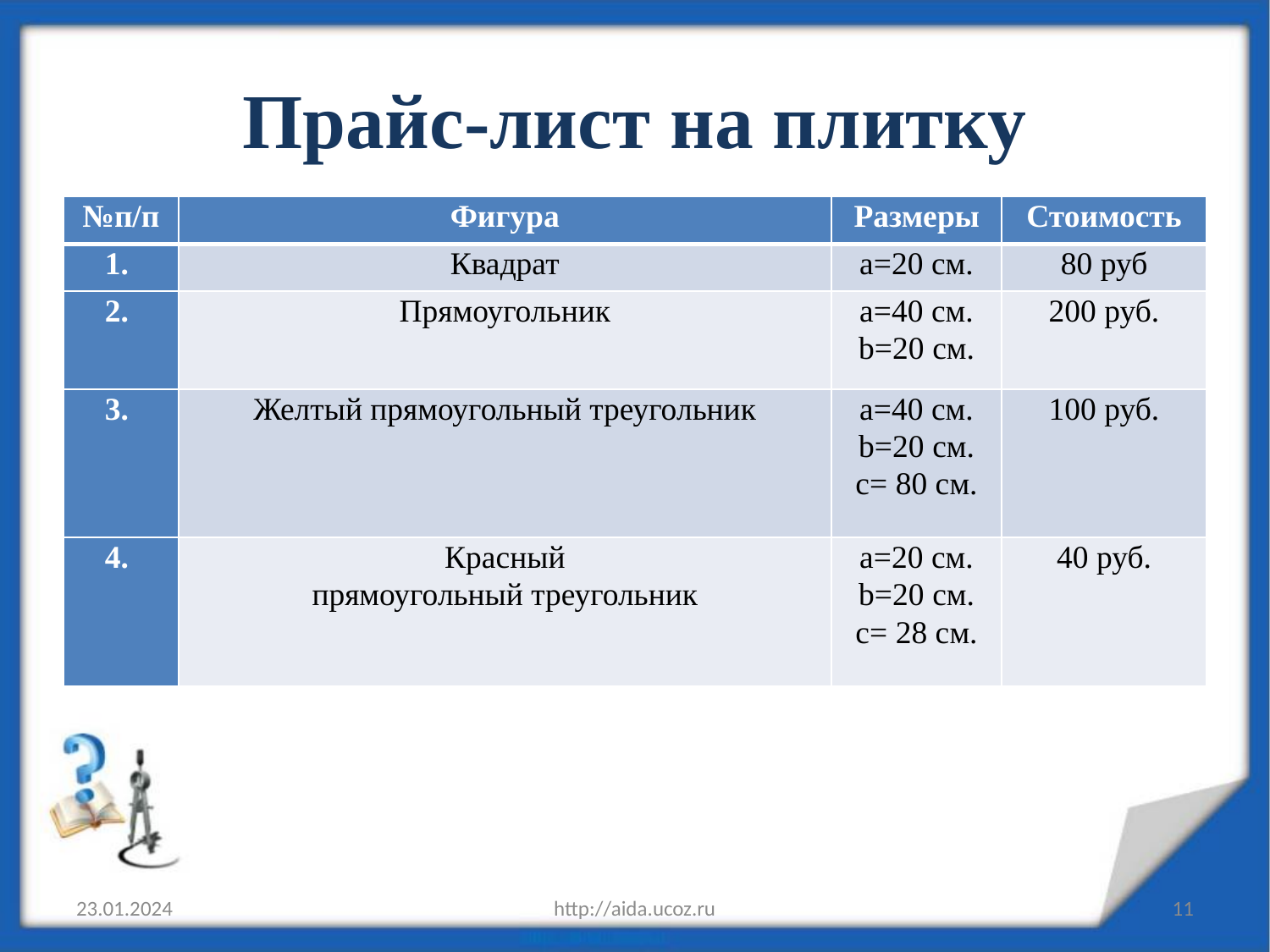

# Прайс-лист на плитку
| №п/п | Фигура | Размеры | Стоимость |
| --- | --- | --- | --- |
| 1. | Квадрат | а=20 см. | 80 руб |
| 2. | Прямоугольник | а=40 см. b=20 см. | 200 руб. |
| 3. | Желтый прямоугольный треугольник | а=40 см. b=20 см. с= 80 см. | 100 руб. |
| 4. | Красный прямоугольный треугольник | а=20 см. b=20 см. с= 28 см. | 40 руб. |
23.01.2024
http://aida.ucoz.ru
11